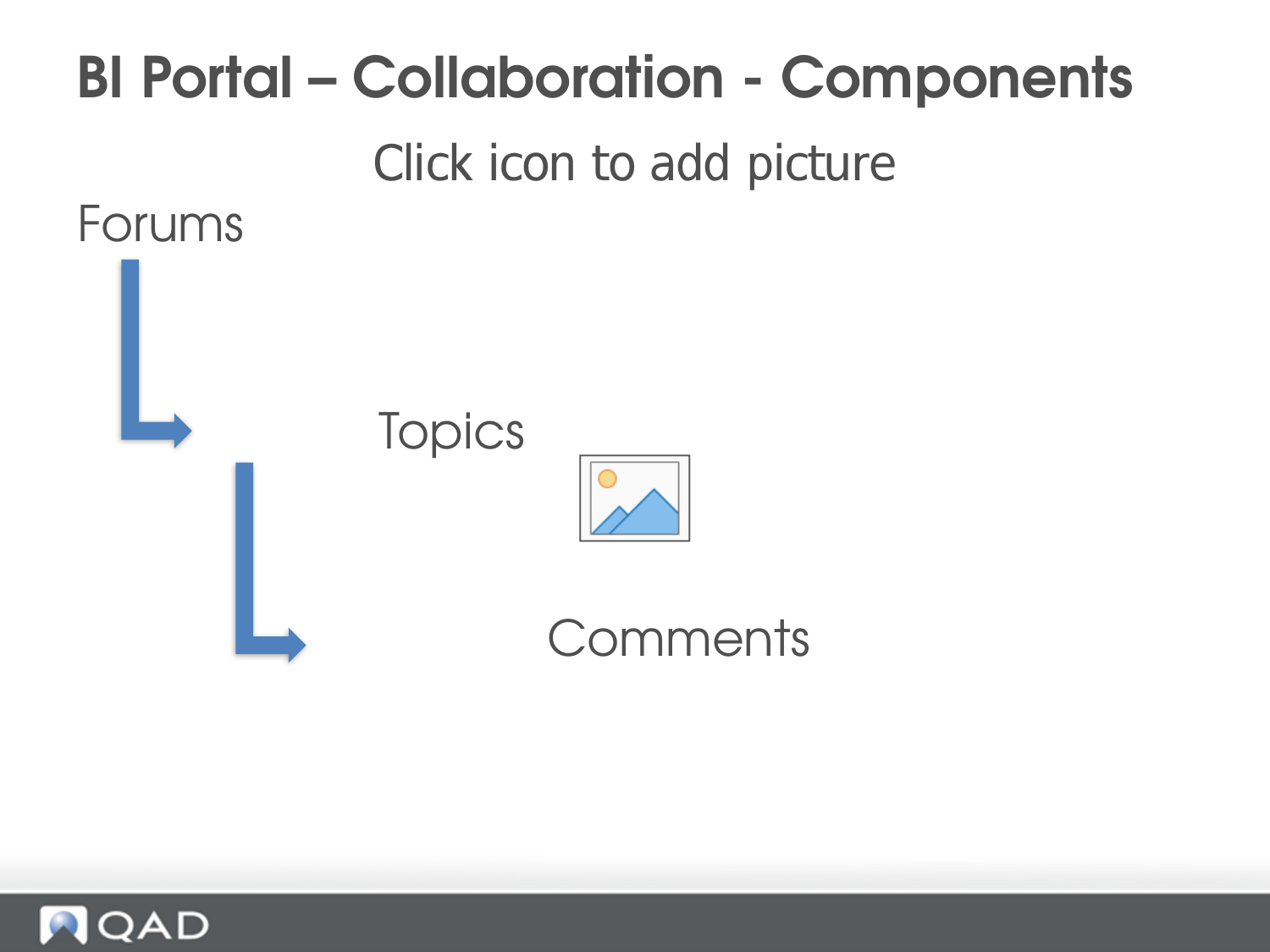

# BI Portal – Collaboration - Components

Forums

			Topics

				   Comments